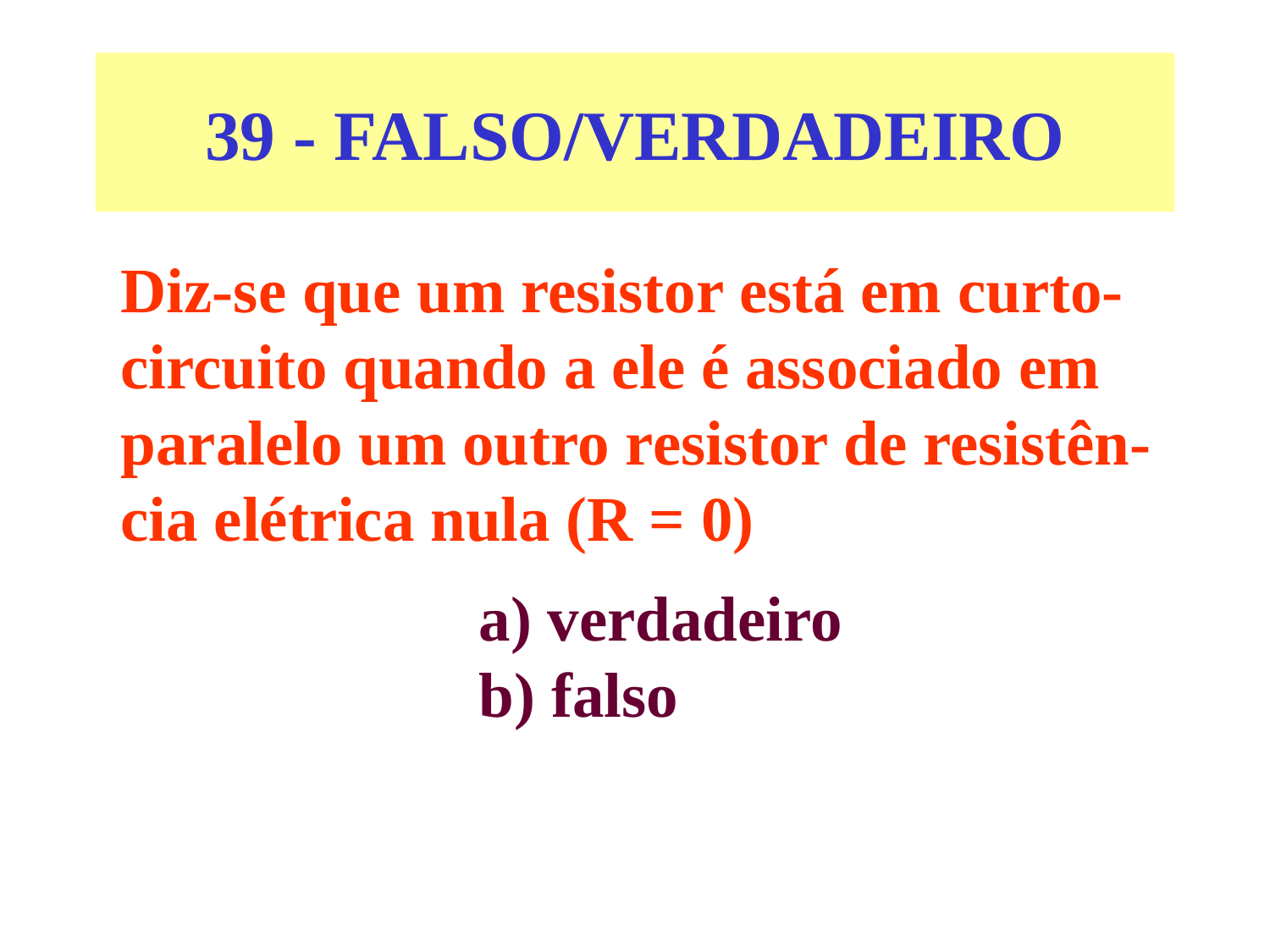

# 39 - FALSO/VERDADEIRO
Diz-se que um resistor está em curto-
circuito quando a ele é associado em
paralelo um outro resistor de resistên-
cia elétrica nula (R = 0)
a) verdadeiro
b) falso